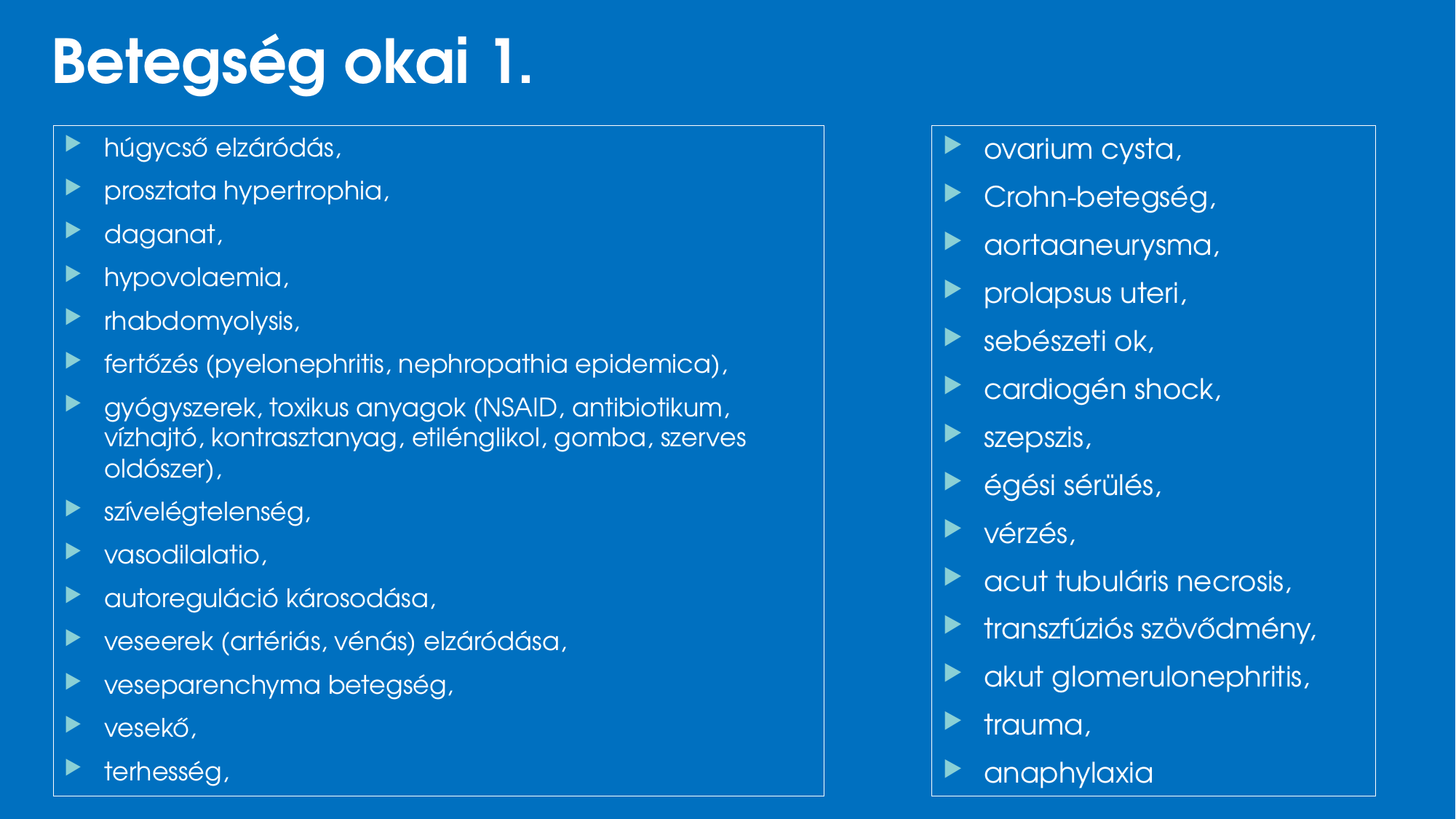

# Betegség okai 1.
húgycső elzáródás,
prosztata hypertrophia,
daganat,
hypovolaemia,
rhabdomyolysis,
fertőzés (pyelonephritis, nephropathia epidemica),
gyógyszerek, toxikus anyagok (NSAID, antibiotikum, vízhajtó, kontrasztanyag, etilénglikol, gomba, szerves oldószer),
szívelégtelenség,
vasodilalatio,
autoreguláció károsodása,
veseerek (artériás, vénás) elzáródása,
veseparenchyma betegség,
vesekő,
terhesség,

ovarium cysta,
Crohn-betegség,
aortaaneurysma,
prolapsus uteri,
sebészeti ok,
cardiogén shock,
szepszis,
égési sérülés,
vérzés,
acut tubuláris necrosis,
transzfúziós szövődmény,
akut glomerulonephritis,
trauma,
anaphylaxia